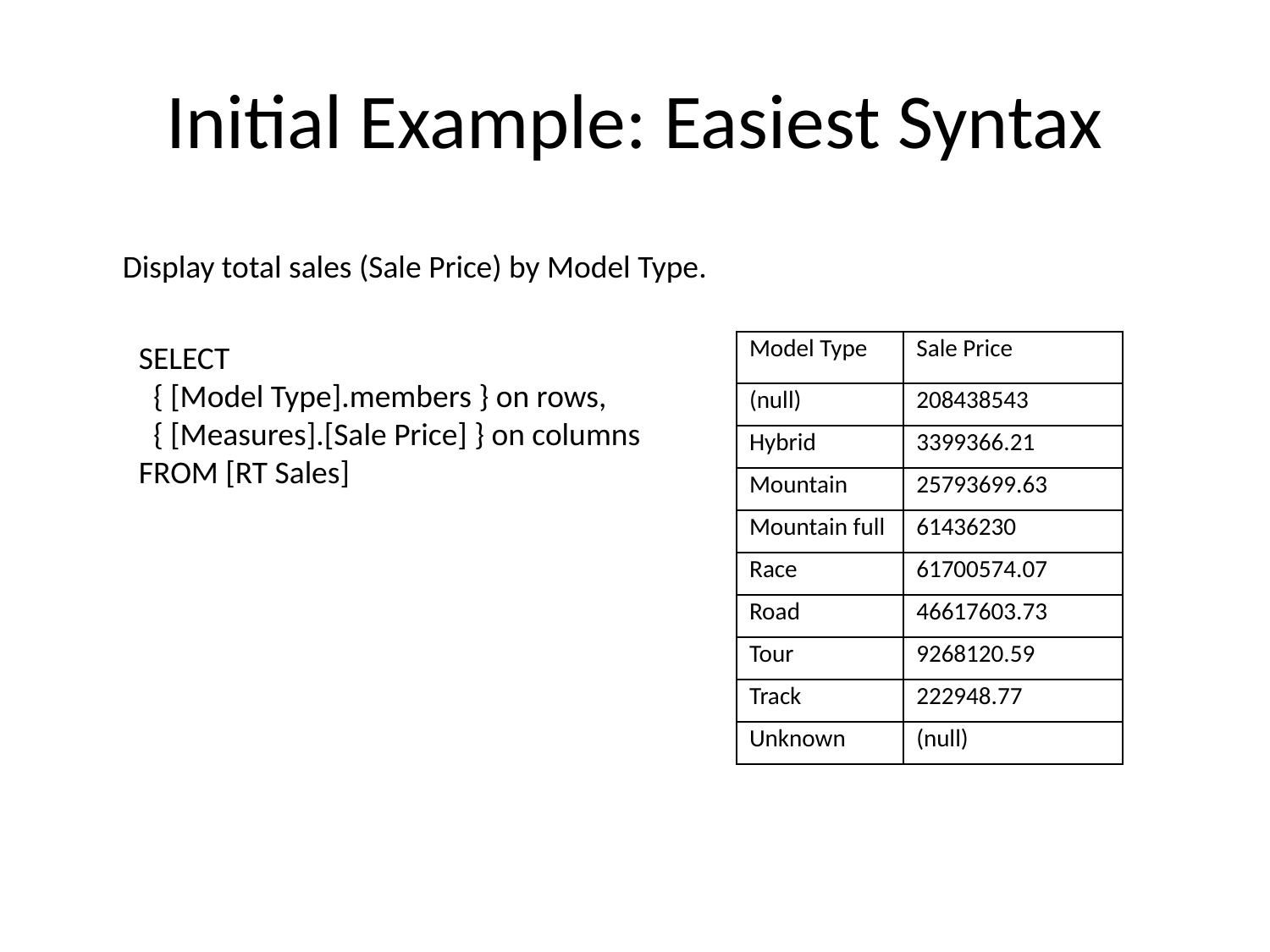

# Initial Example: Easiest Syntax
Display total sales (Sale Price) by Model Type.
SELECT
  { [Model Type].members } on rows,
  { [Measures].[Sale Price] } on columns
FROM [RT Sales]
| Model Type | Sale Price |
| --- | --- |
| (null) | 208438543 |
| Hybrid | 3399366.21 |
| Mountain | 25793699.63 |
| Mountain full | 61436230 |
| Race | 61700574.07 |
| Road | 46617603.73 |
| Tour | 9268120.59 |
| Track | 222948.77 |
| Unknown | (null) |